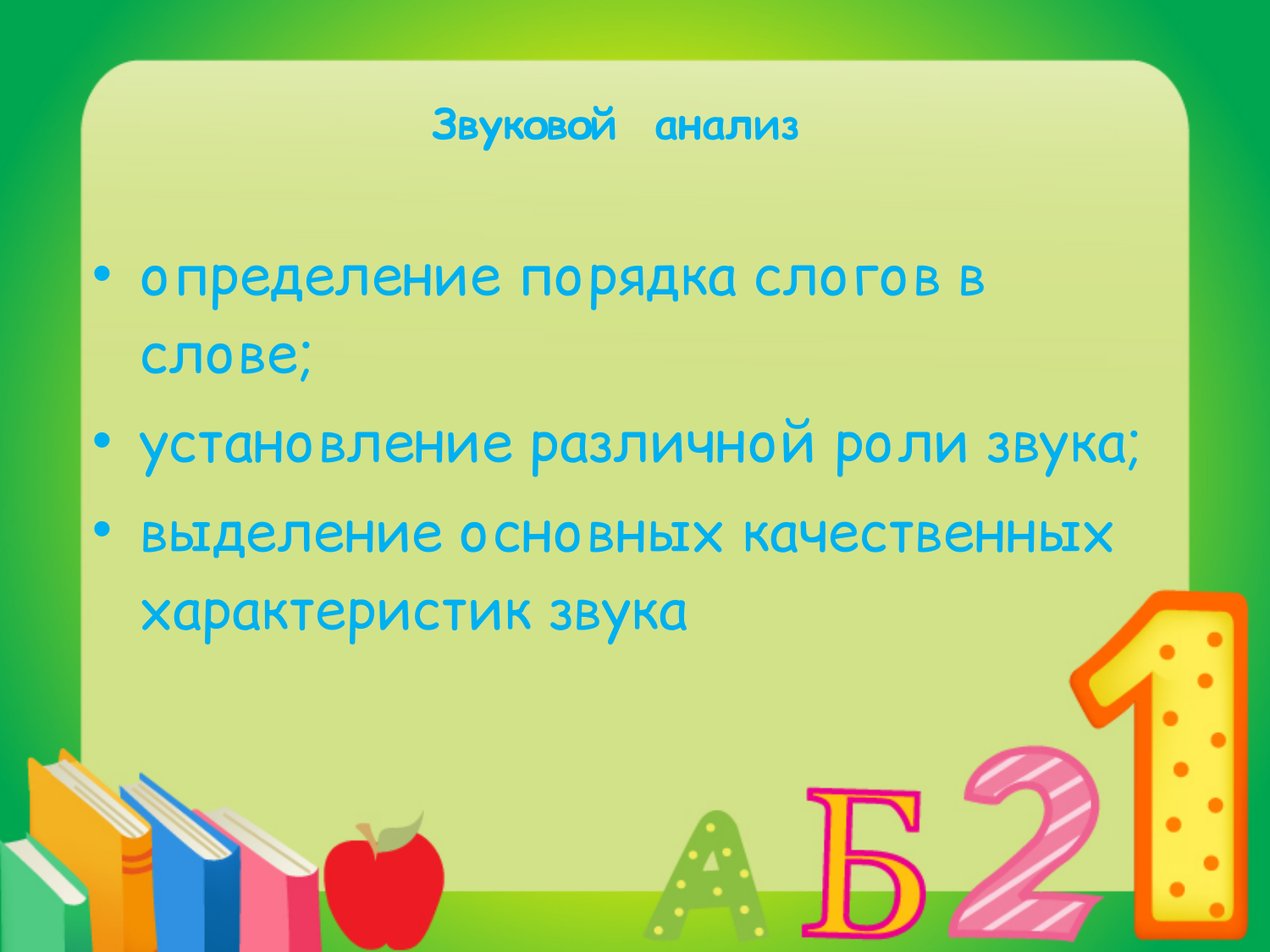

# Звуковой  анализ
определение порядка слогов в слове;
установление различной роли звука;
выделение основных качественных характеристик звука